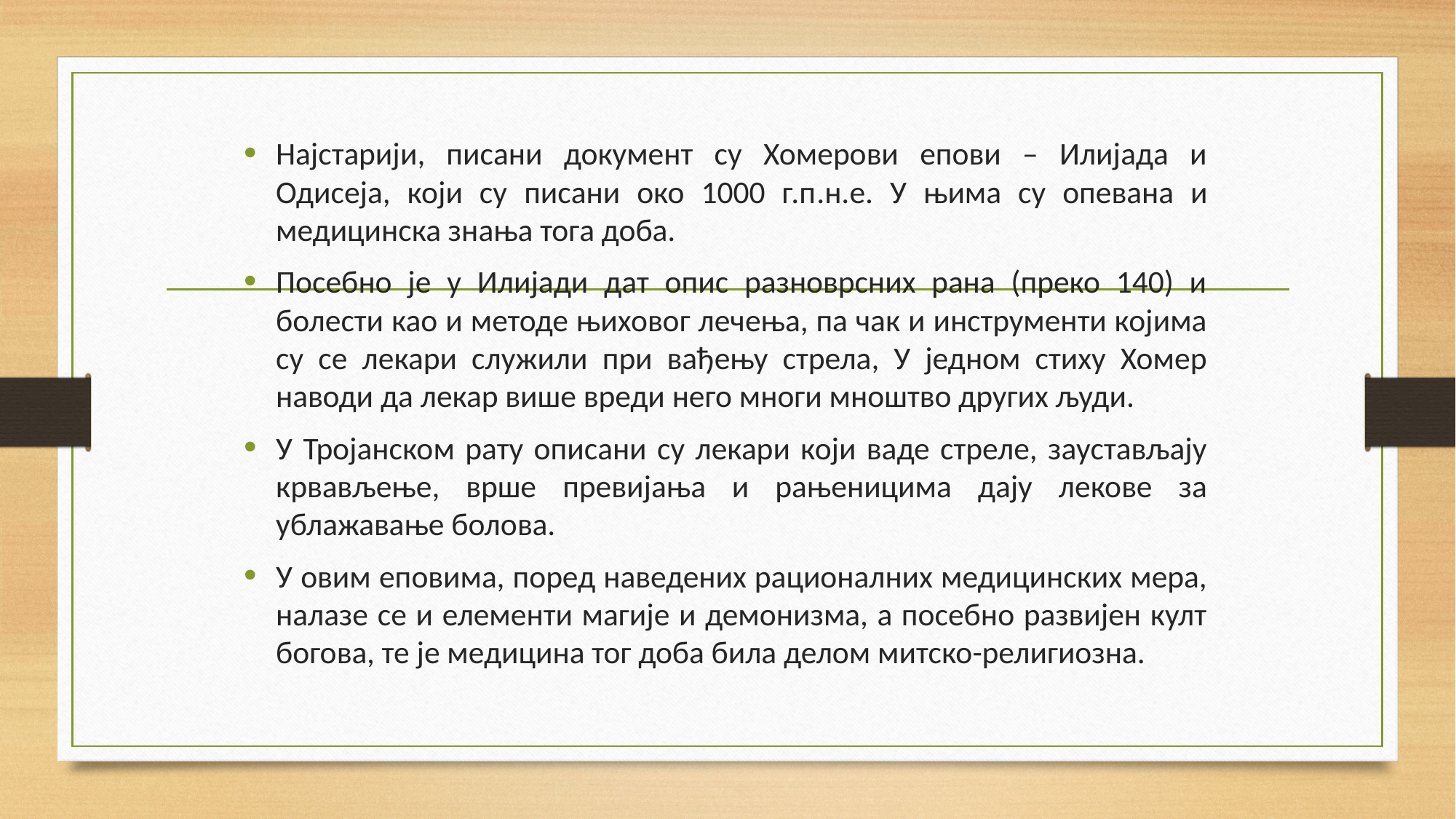

Најстарији, писани документ су Хомерови епови – Илијада и Одисеја, који су писани око 1000 г.п.н.е. У њима су опевана и медицинска знања тога доба.
Посебно је у Илијади дат опис разноврсних рана (преко 140) и болести као и методе њиховог лечења, па чак и инструменти којима су се лекари служили при вађењу стрела, У једном стиху Хомер наводи да лекар више вреди него многи мноштво других људи.
У Тројанском рату описани су лекари који ваде стреле, заустављају крвављење, врше превијања и рањеницима дају лекове за ублажавање болова.
У овим еповима, поред наведених рационалних медицинских мера, налазе се и елементи магије и демонизма, а посебно развијен култ богова, те је медицина тог доба била делом митско-религиозна.